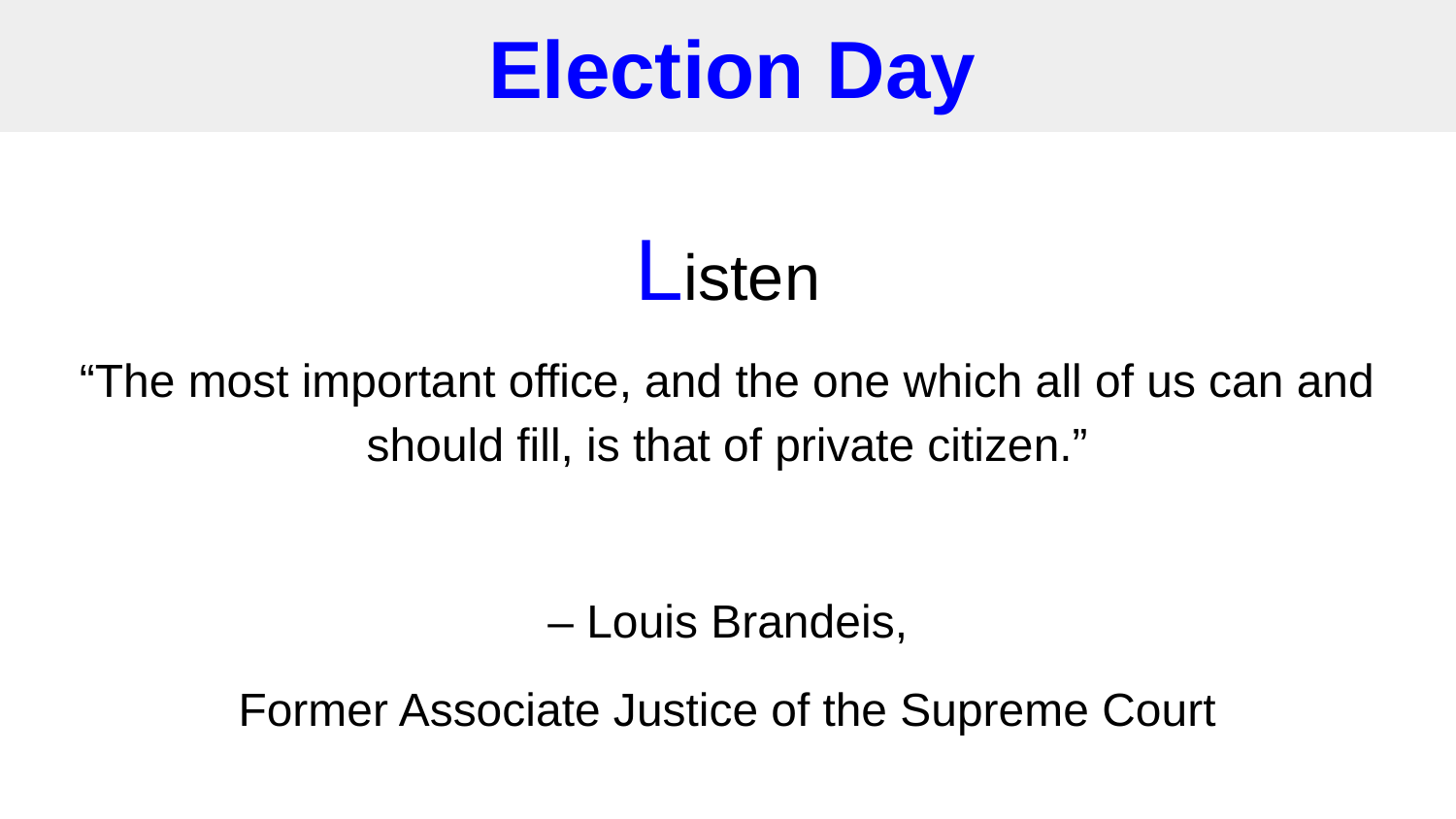

# Election Day
Listen
“The most important office, and the one which all of us can and should fill, is that of private citizen.”

– Louis Brandeis,
Former Associate Justice of the Supreme Court